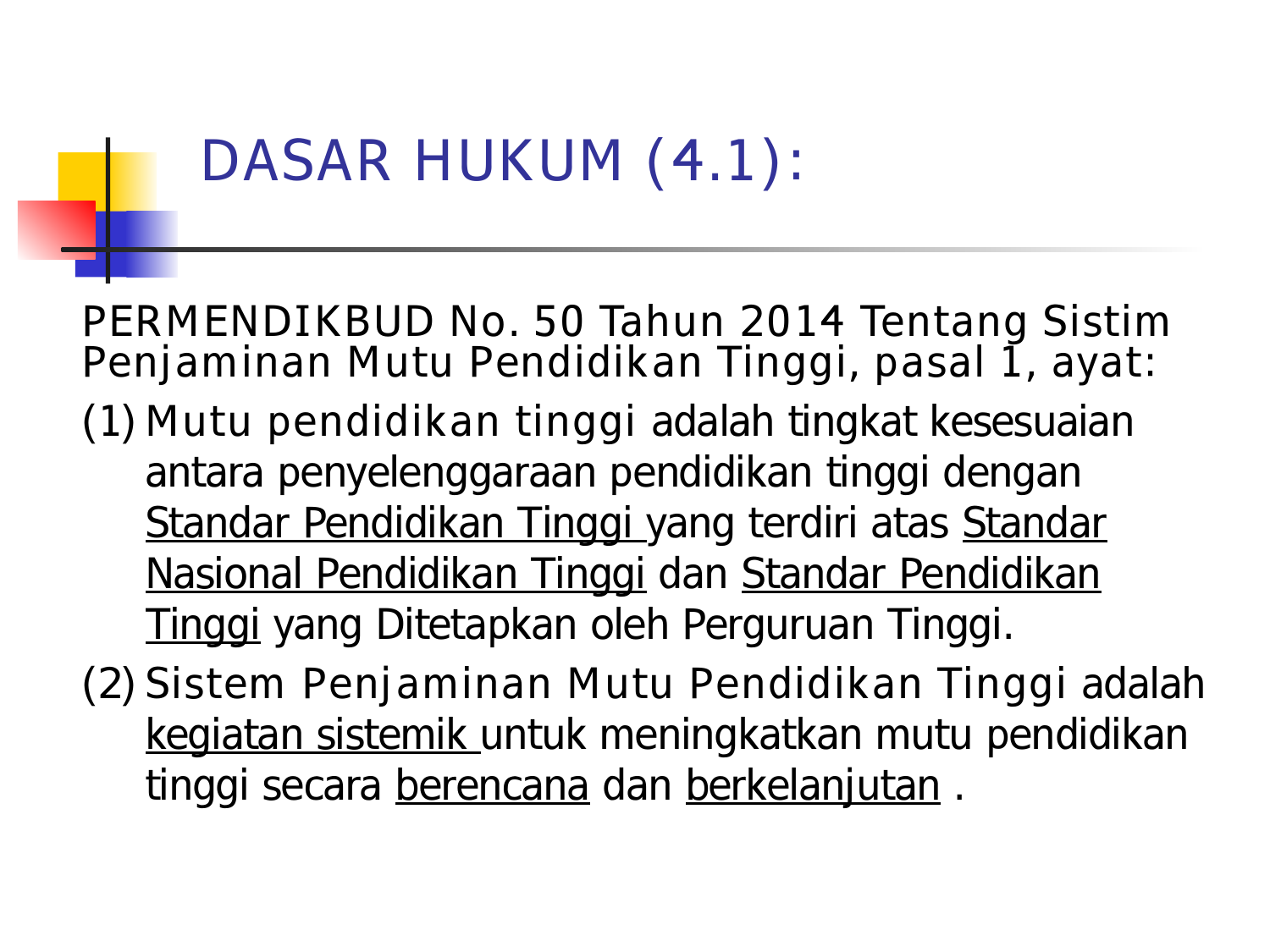

# DASAR HUKUM (4.1):
PERMENDIKBUD No. 50 Tahun 2014 Tentang Sistim Penjaminan Mutu Pendidikan Tinggi, pasal 1, ayat:
(1)	Mutu pendidikan tinggi adalah tingkat kesesuaian antara penyelenggaraan pendidikan tinggi dengan Standar Pendidikan Tinggi yang terdiri atas Standar Nasional Pendidikan Tinggi dan Standar Pendidikan Tinggi yang Ditetapkan oleh Perguruan Tinggi.
(2)	Sistem Penjaminan Mutu Pendidikan Tinggi adalah kegiatan sistemik untuk meningkatkan mutu pendidikan tinggi secara berencana dan berkelanjutan .